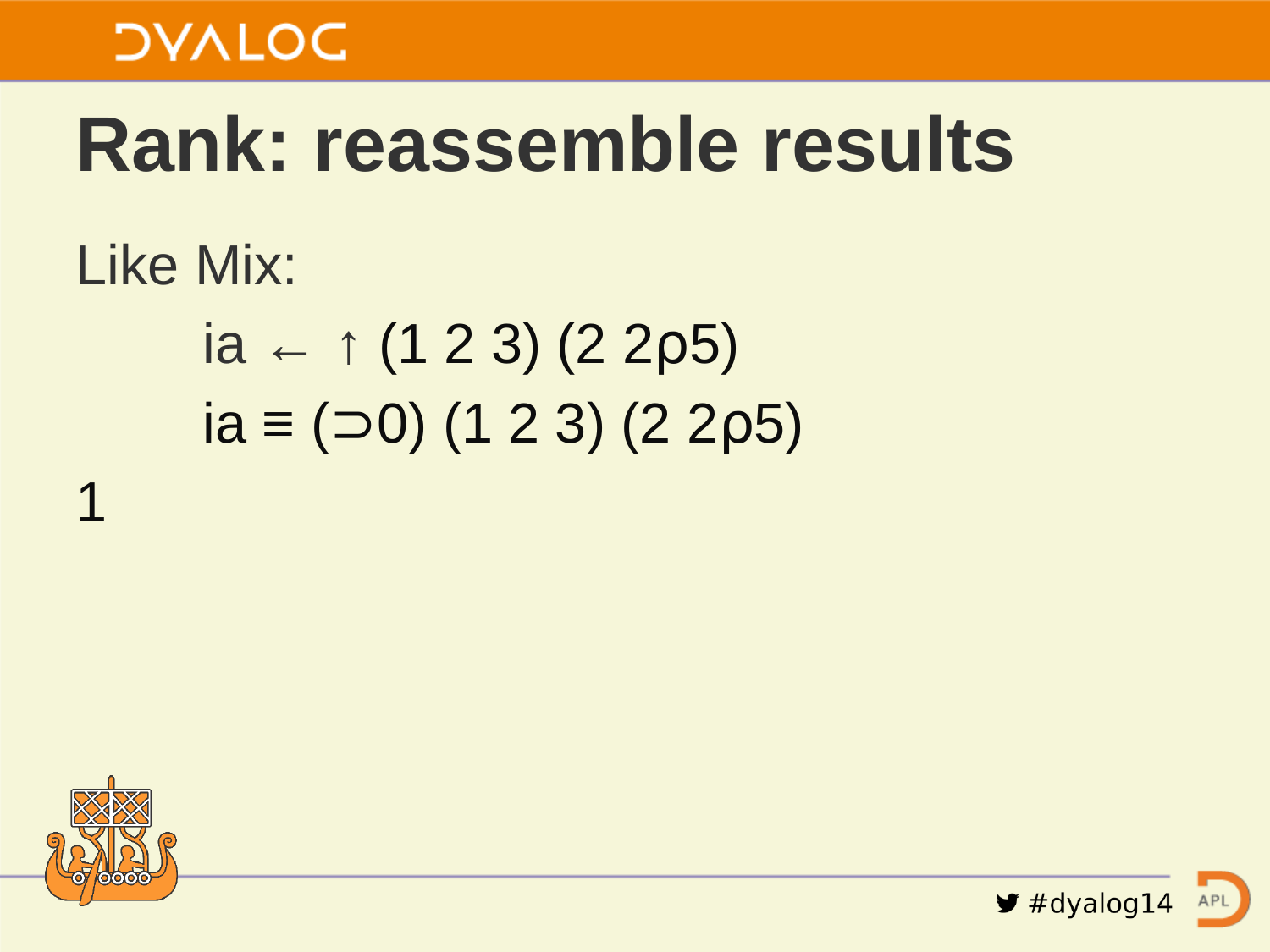

# Rank: reassemble results
Like Mix:
 	ia ← ↑ (1 2 3) (2 2⍴5)
	ia ≡ (⊃⍤0) (1 2 3) (2 2⍴5)
1